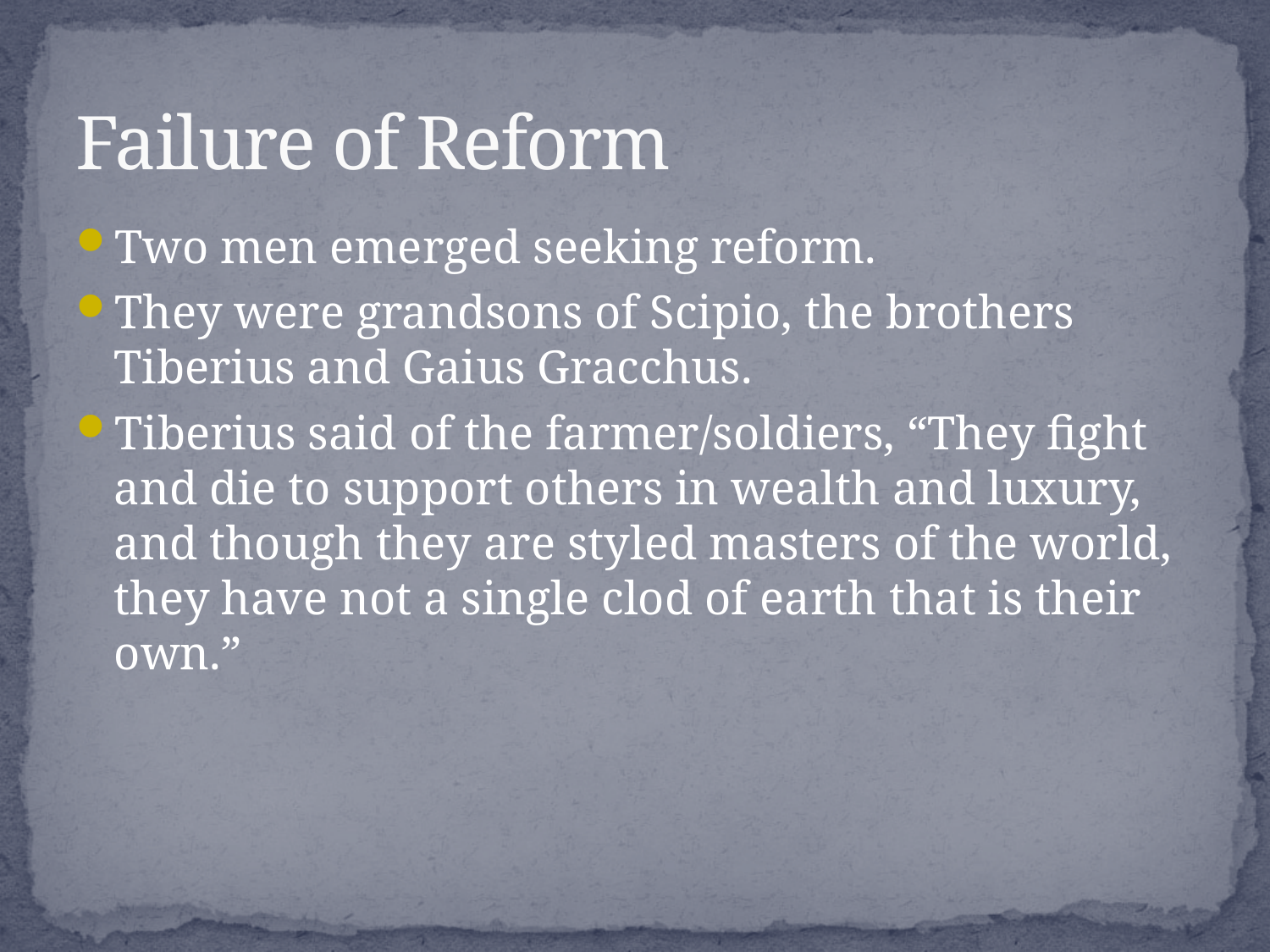

# Failure of Reform
Two men emerged seeking reform.
They were grandsons of Scipio, the brothers Tiberius and Gaius Gracchus.
Tiberius said of the farmer/soldiers, “They fight and die to support others in wealth and luxury, and though they are styled masters of the world, they have not a single clod of earth that is their own.”